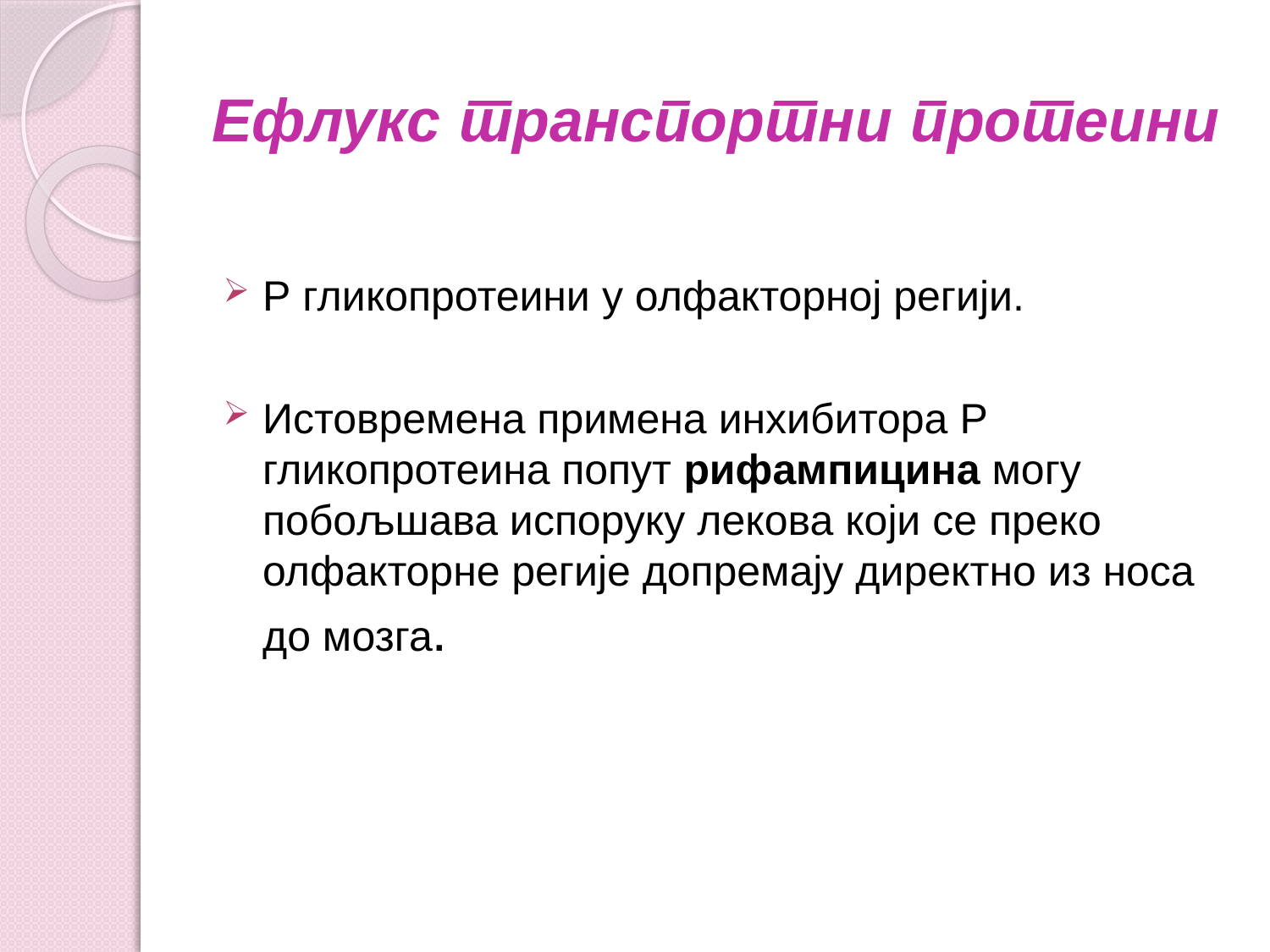

# Ефлукс транспортни протеини

P гликопротеини у олфакторној регији.

Истовремена примена инхибитора P гликопротеина попут рифампицина могу побољшава испоруку лекова који се преко олфакторне регије допремају директно из носа до мозга.